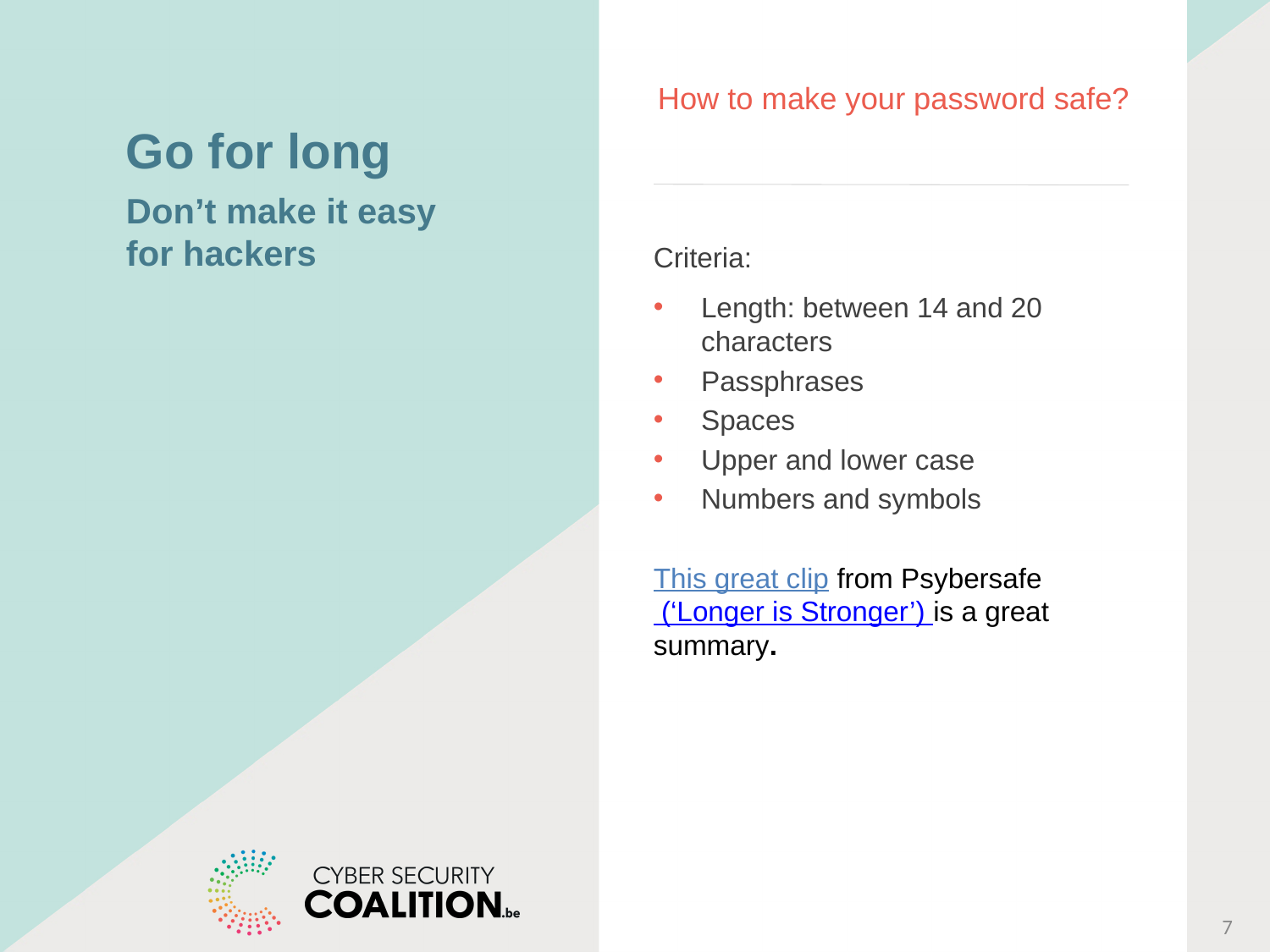

# How to make your password safe?
Go for long
Don’t make it easy for hackers
Criteria:
Length: between 14 and 20 characters
Passphrases
Spaces
Upper and lower case
Numbers and symbols

This great clip from Psybersafe (‘Longer is Stronger’) is a great summary.

7